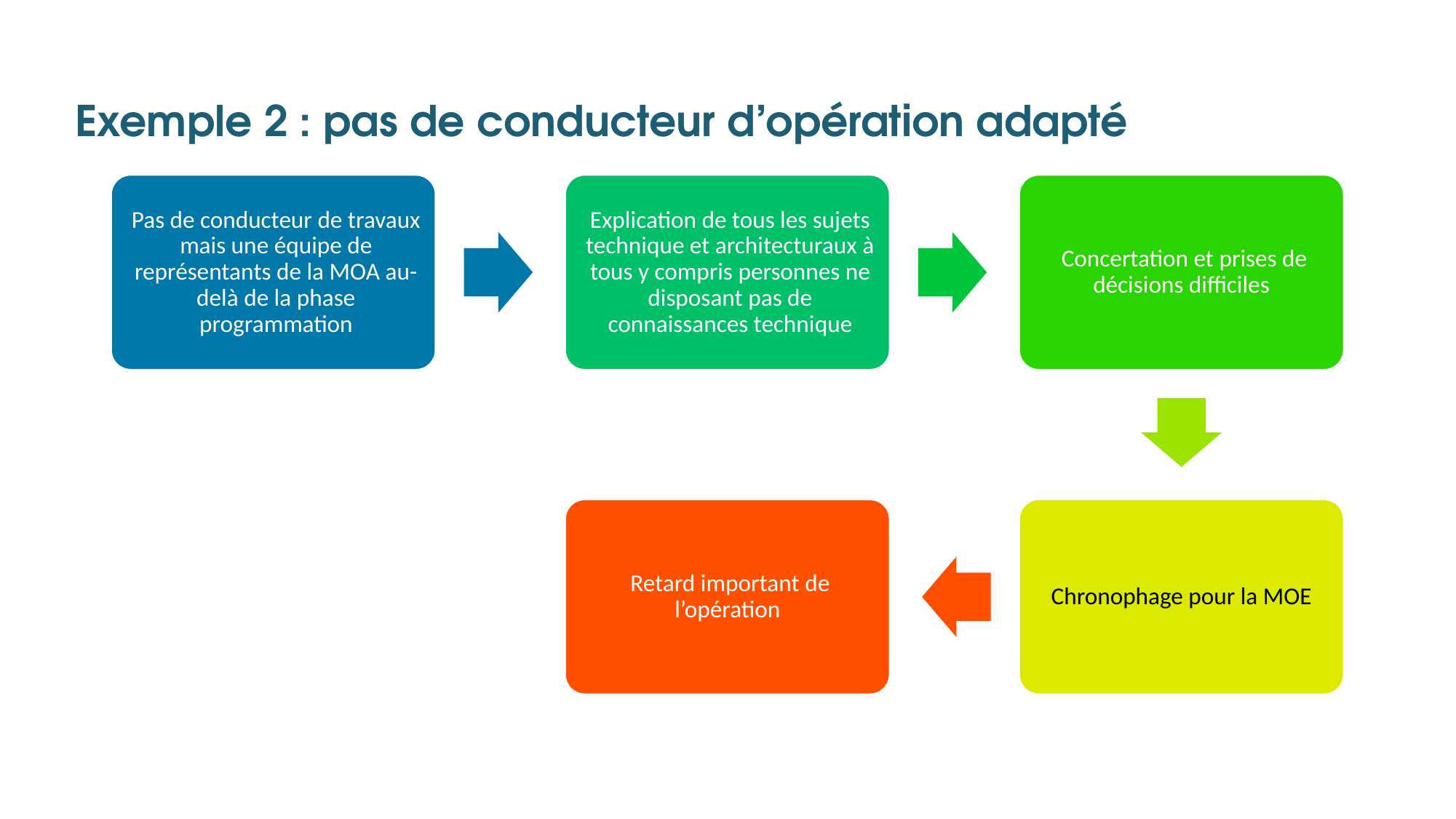

# Exemple 2 : pas de conducteur d’opération adapté
Pas de conducteur de travaux mais une équipe de représentants de la MOA au-delà de la phase programmation

Explication de tous les sujets technique et architecturaux à tous y compris personnes ne disposant pas de connaissances technique

Concertation et prises de décisions difficiles

Chronophage pour la MOE

Retard important de l’opération
21